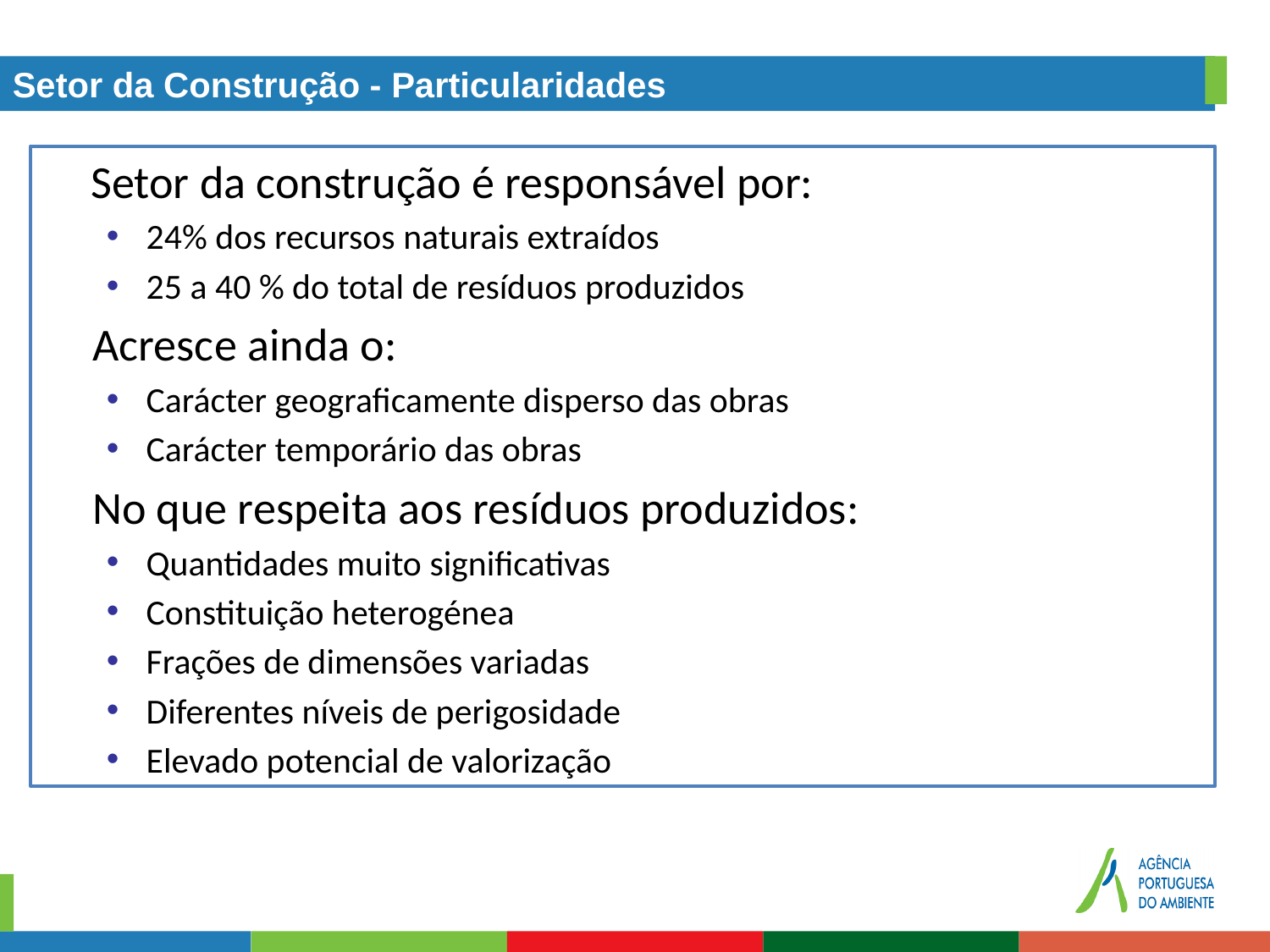

Setor da Construção - Particularidades

	Setor da construção é responsável por:
24% dos recursos naturais extraídos
25 a 40 % do total de resíduos produzidos
Acresce ainda o:
Carácter geograficamente disperso das obras
Carácter temporário das obras
No que respeita aos resíduos produzidos:
Quantidades muito significativas
Constituição heterogénea
Frações de dimensões variadas
Diferentes níveis de perigosidade
Elevado potencial de valorização